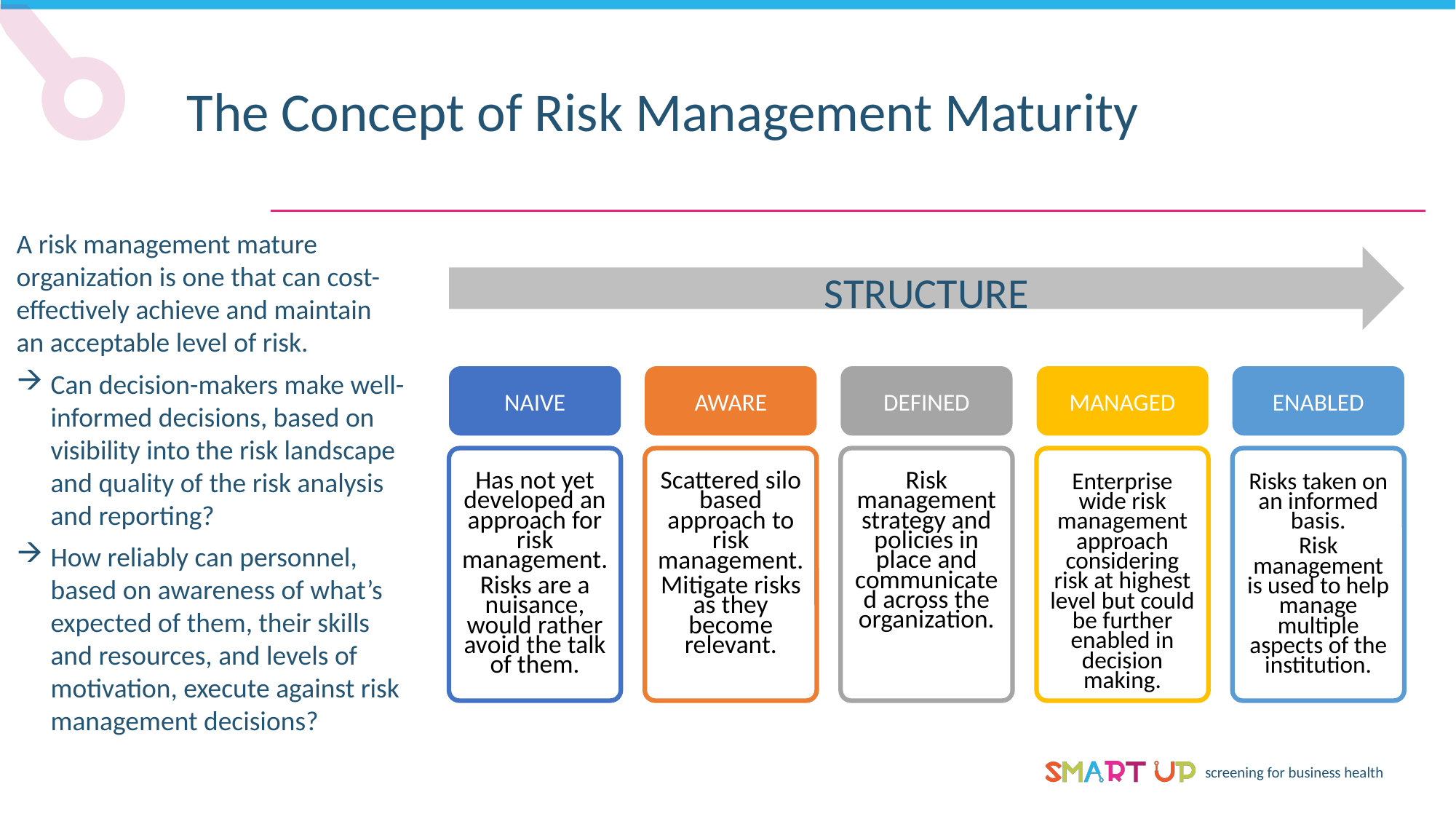

The Concept of Risk Management Maturity
A risk management mature organization is one that can cost-effectively achieve and maintain an acceptable level of risk.
Can decision-makers make well-informed decisions, based on visibility into the risk landscape and quality of the risk analysis and reporting?
How reliably can personnel, based on awareness of what’s expected of them, their skills and resources, and levels of motivation, execute against risk management decisions?

STRUCTURE

NAIVE
AWARE
DEFINED
MANAGED
ENABLED

Has not yet developed an approach for risk management.
Risks are a nuisance, would rather avoid the talk of them.
Enterprise wide risk management approach considering risk at highest level but could be further enabled in decision making.
Risks taken on an informed basis.
Risk management is used to help manage multiple aspects of the institution.
Scattered silo based approach to risk management.
Mitigate risks as they become relevant.
Risk management strategy and policies in place and communicated across the organization.